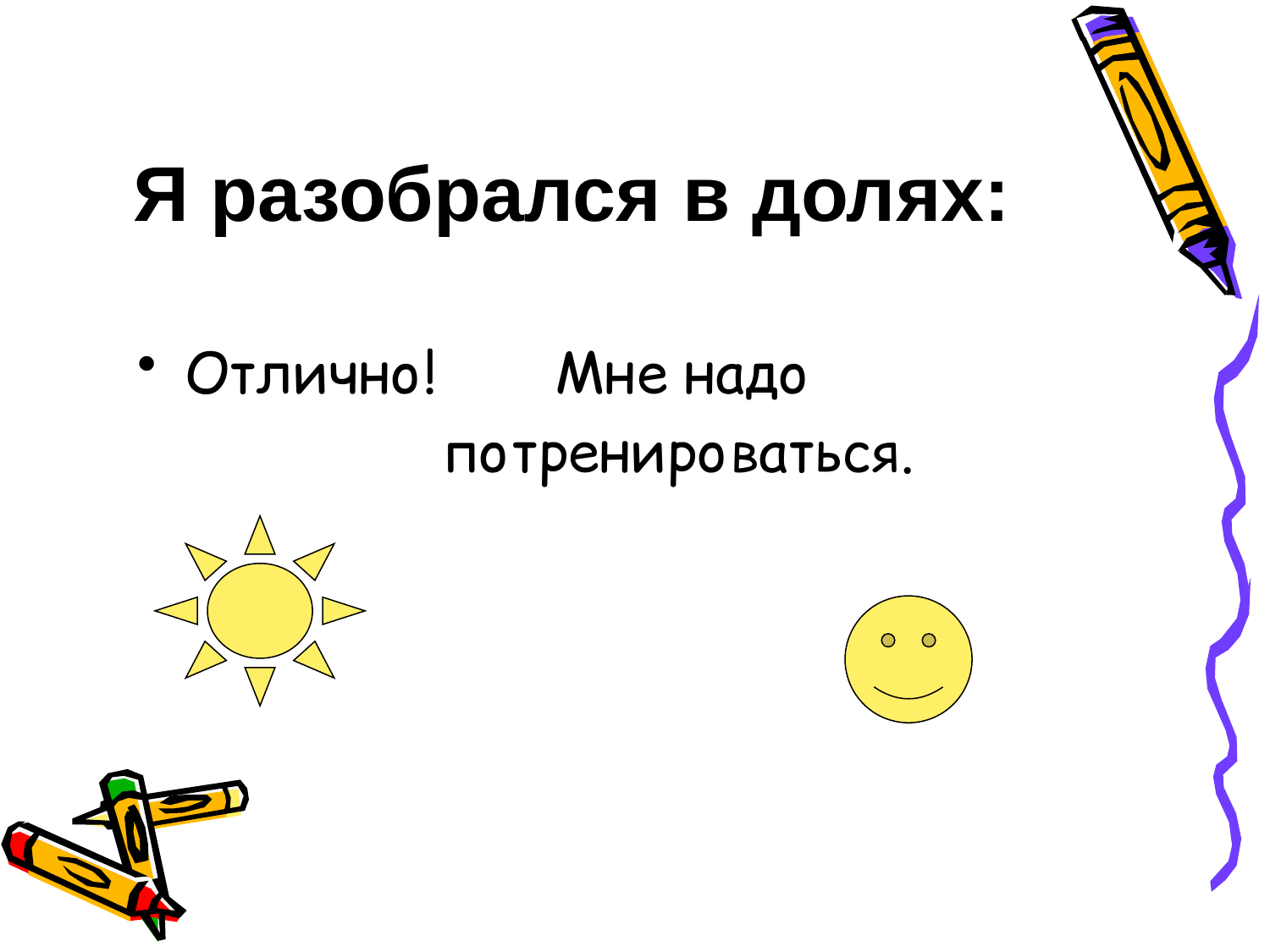

# Я разобрался в долях:
Отлично!       Мне надо
                  потренироваться.